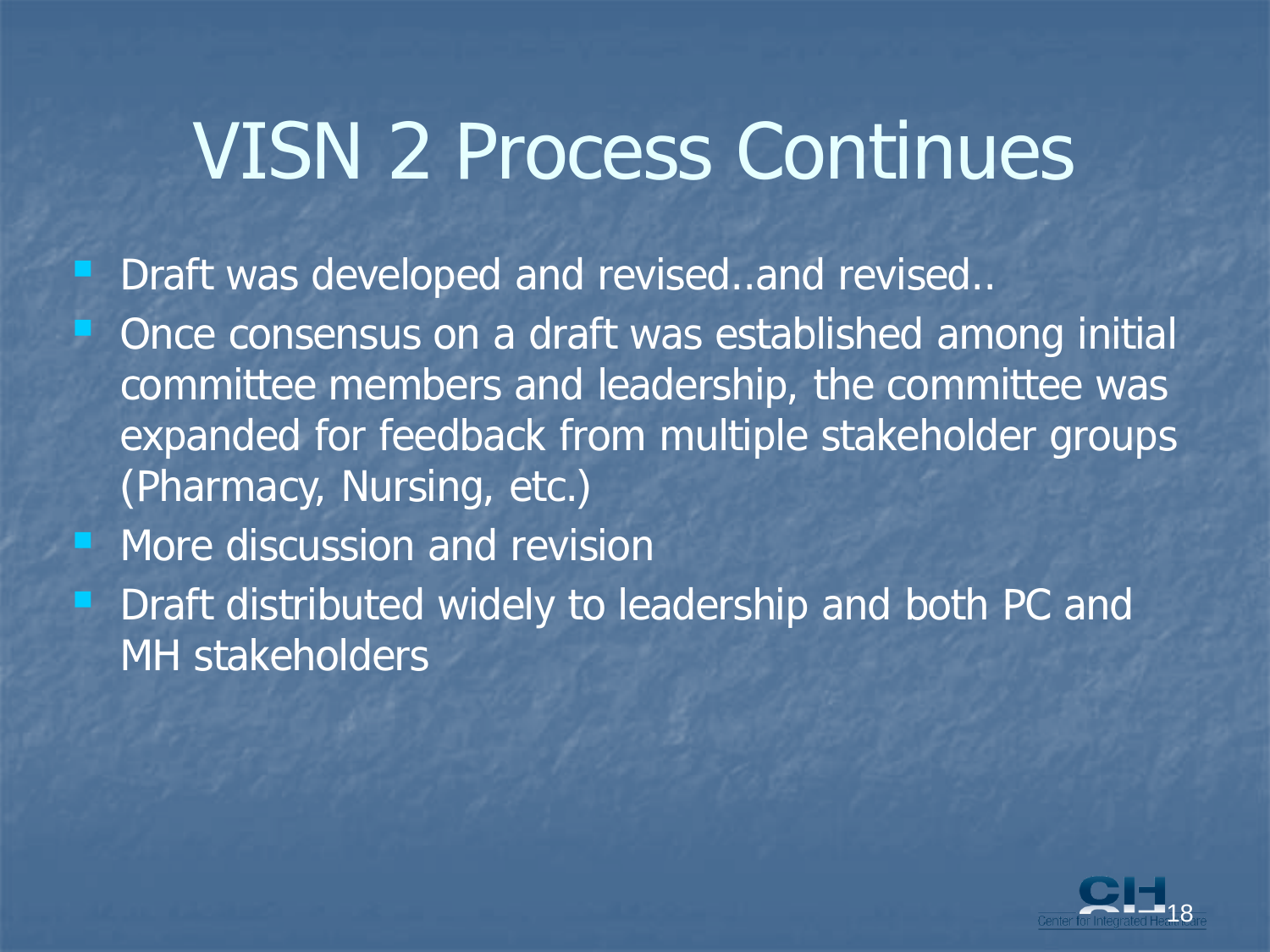

# VISN 2 Process Continues
Draft was developed and revised..and revised..
Once consensus on a draft was established among initial committee members and leadership, the committee was expanded for feedback from multiple stakeholder groups (Pharmacy, Nursing, etc.)
More discussion and revision
Draft distributed widely to leadership and both PC and MH stakeholders

18